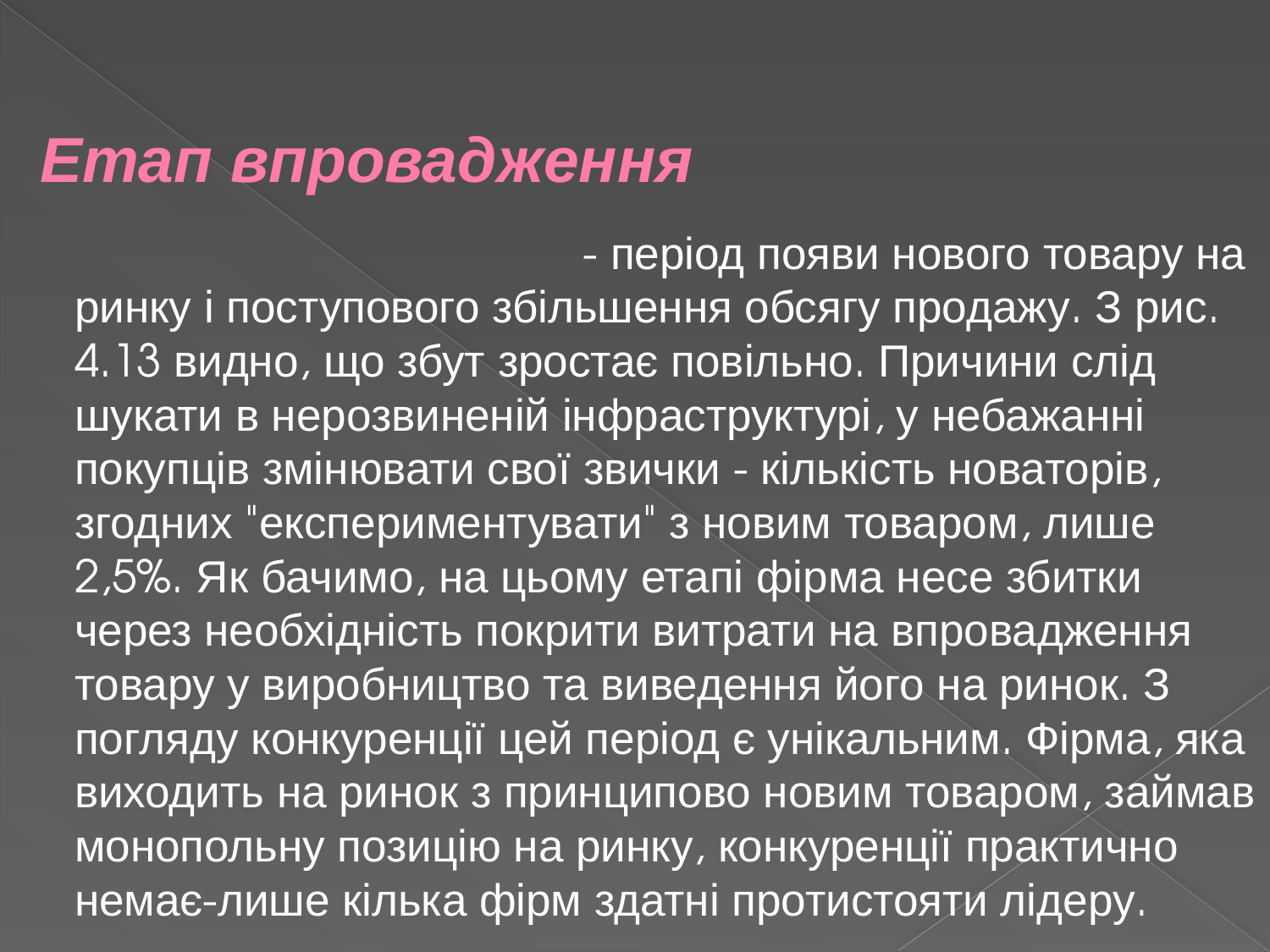

# Етап впровадження
                                             - період появи нового товару на ринку і поступового збільшення обсягу продажу. З рис. 4.13 видно, що збут зростає повільно. Причини слід шукати в нерозвиненій інфраструктурі, у небажанні покупців змінювати свої звички - кількість новаторів, згодних "експериментувати" з новим товаром, лише 2,5%. Як бачимо, на цьому етапі фірма несе збитки через необхідність покрити витрати на впровадження товару у виробництво та виведення його на ринок. З погляду конкуренції цей період є унікальним. Фірма, яка виходить на ринок з принципово новим товаром, займав монопольну позицію на ринку, конкуренції практично немає-лише кілька фірм здатні протистояти лідеру.